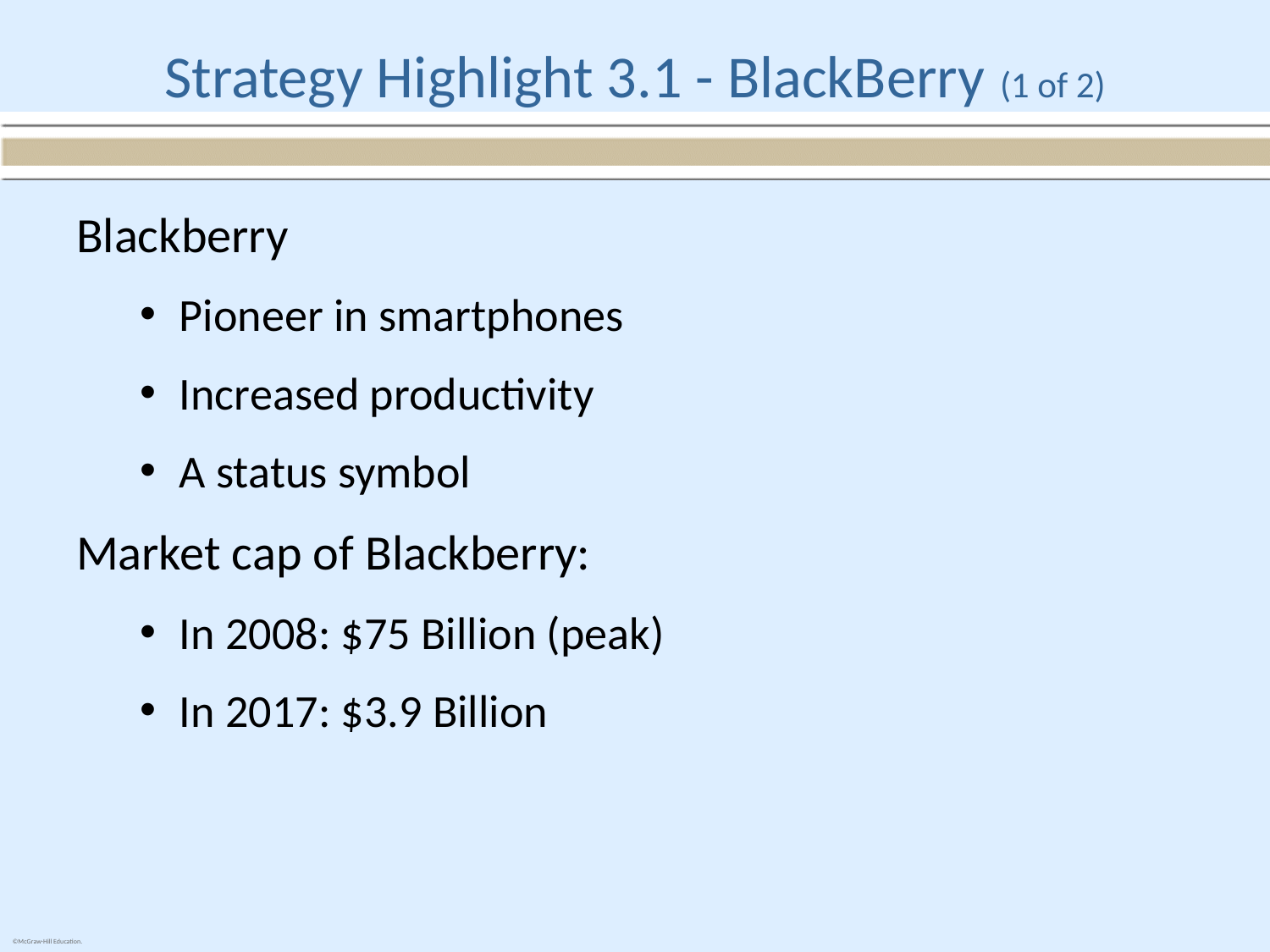

# Strategy Highlight 3.1 - BlackBerry (1 of 2)
Blackberry
Pioneer in smartphones
Increased productivity
A status symbol
Market cap of Blackberry:
In 2008: $75 Billion (peak)
In 2017: $3.9 Billion